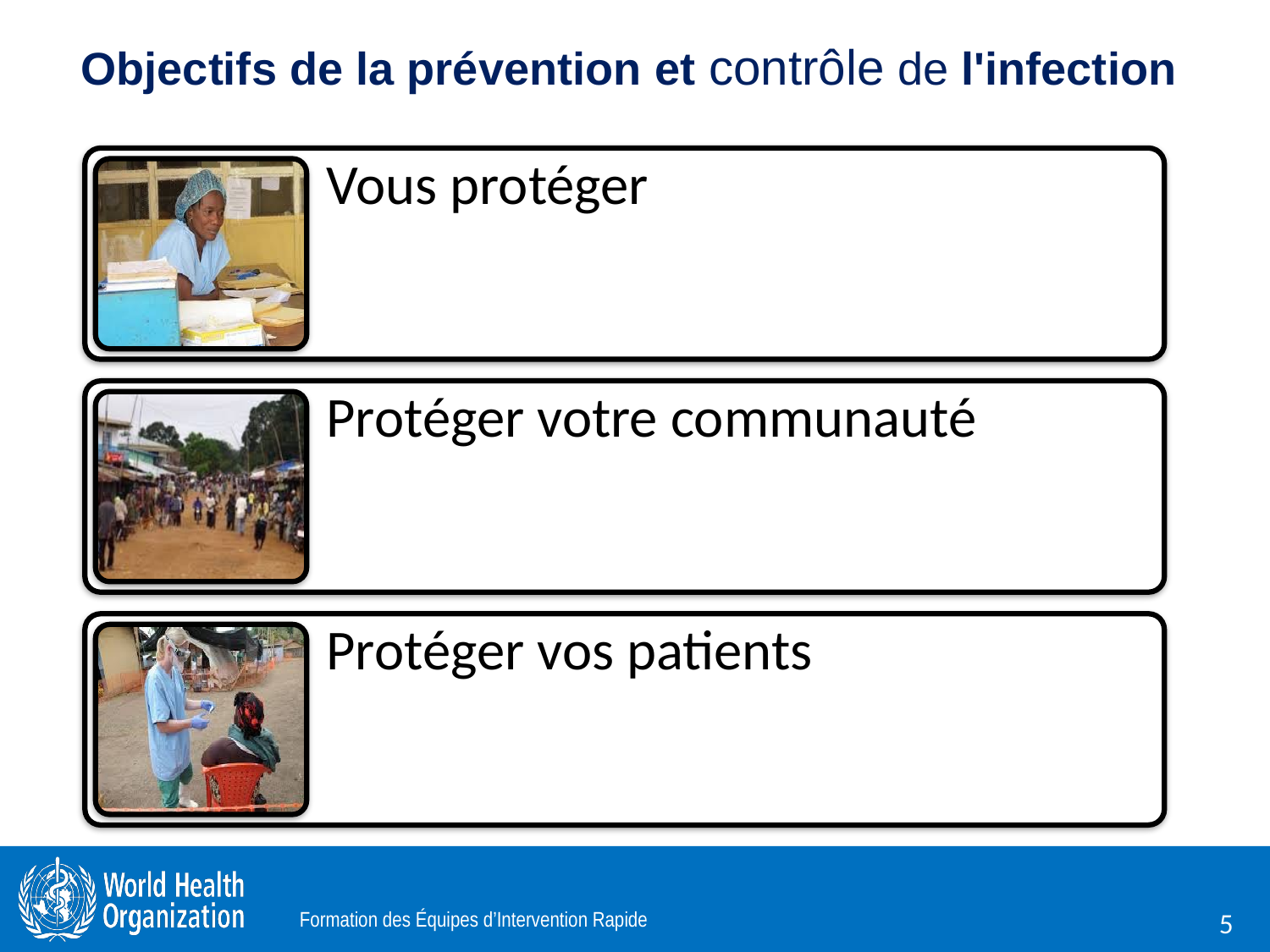

# Objectifs de la prévention et contrôle de l'infection

Vous protéger

Protéger votre communauté

Protéger vos patients